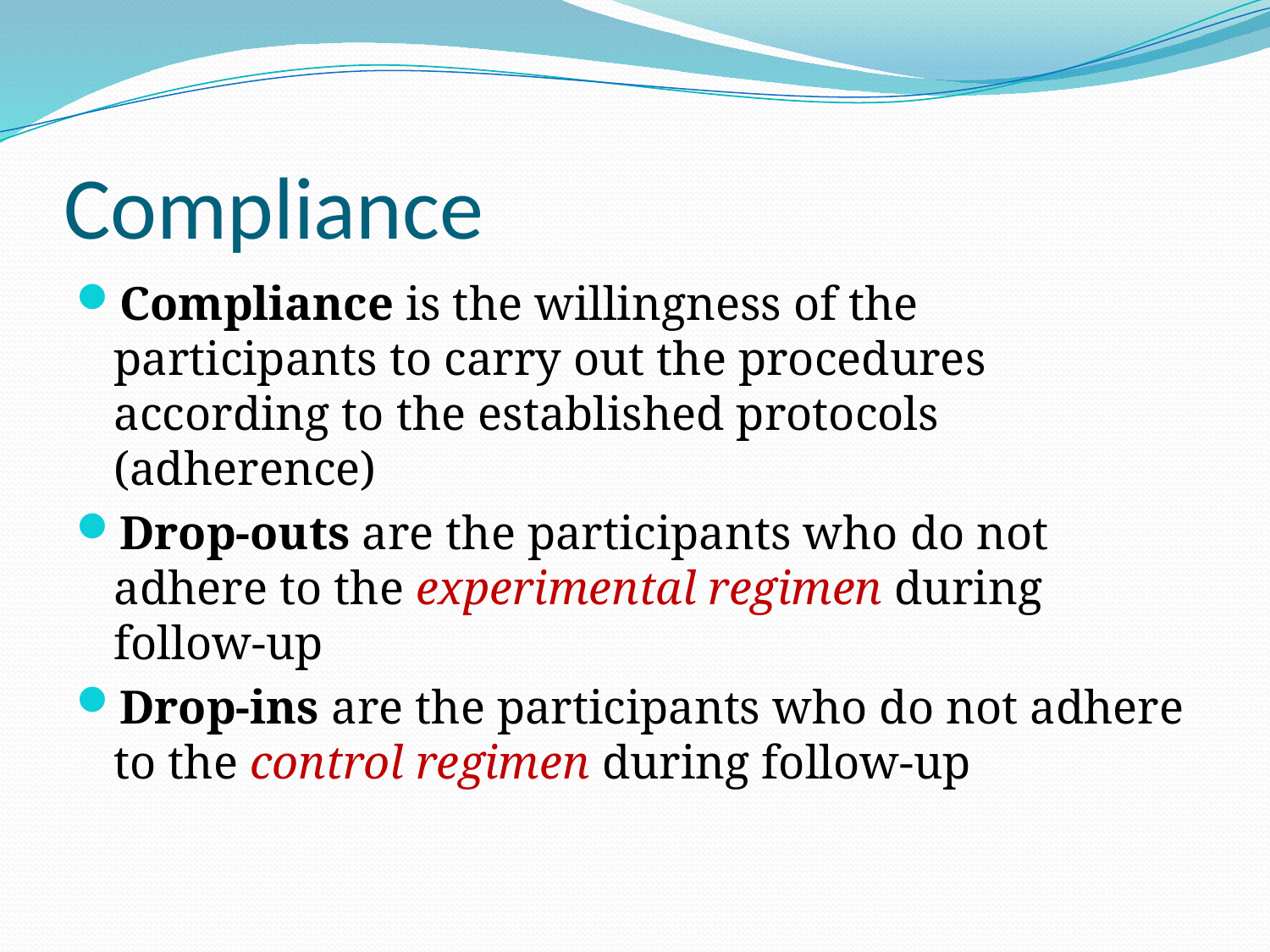

# Compliance
Compliance is the willingness of the participants to carry out the procedures according to the established protocols (adherence)
Drop-outs are the participants who do not adhere to the experimental regimen during follow-up
Drop-ins are the participants who do not adhere to the control regimen during follow-up